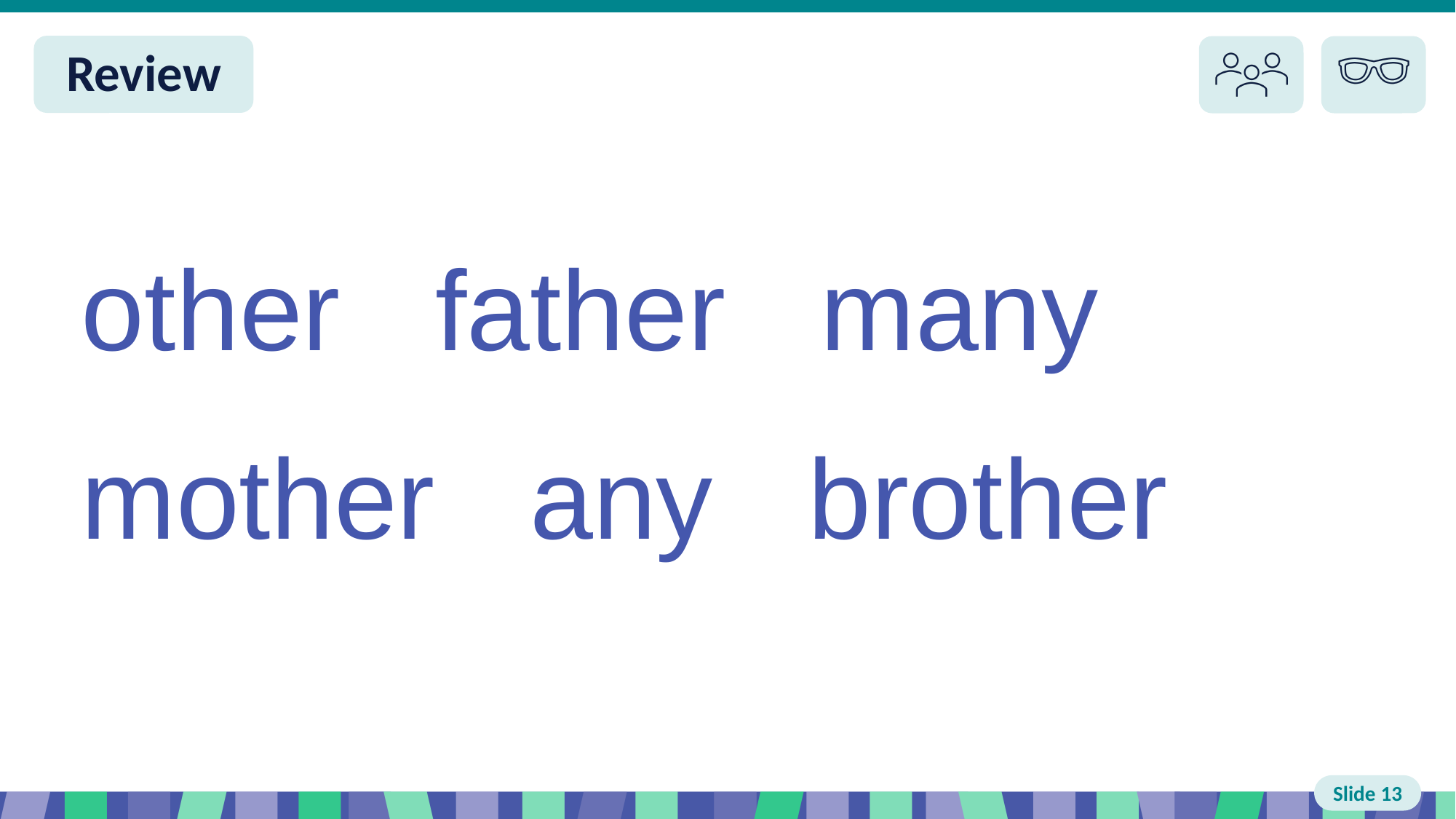

Slide 13 Review You do
other   father   many

mother   any   brother